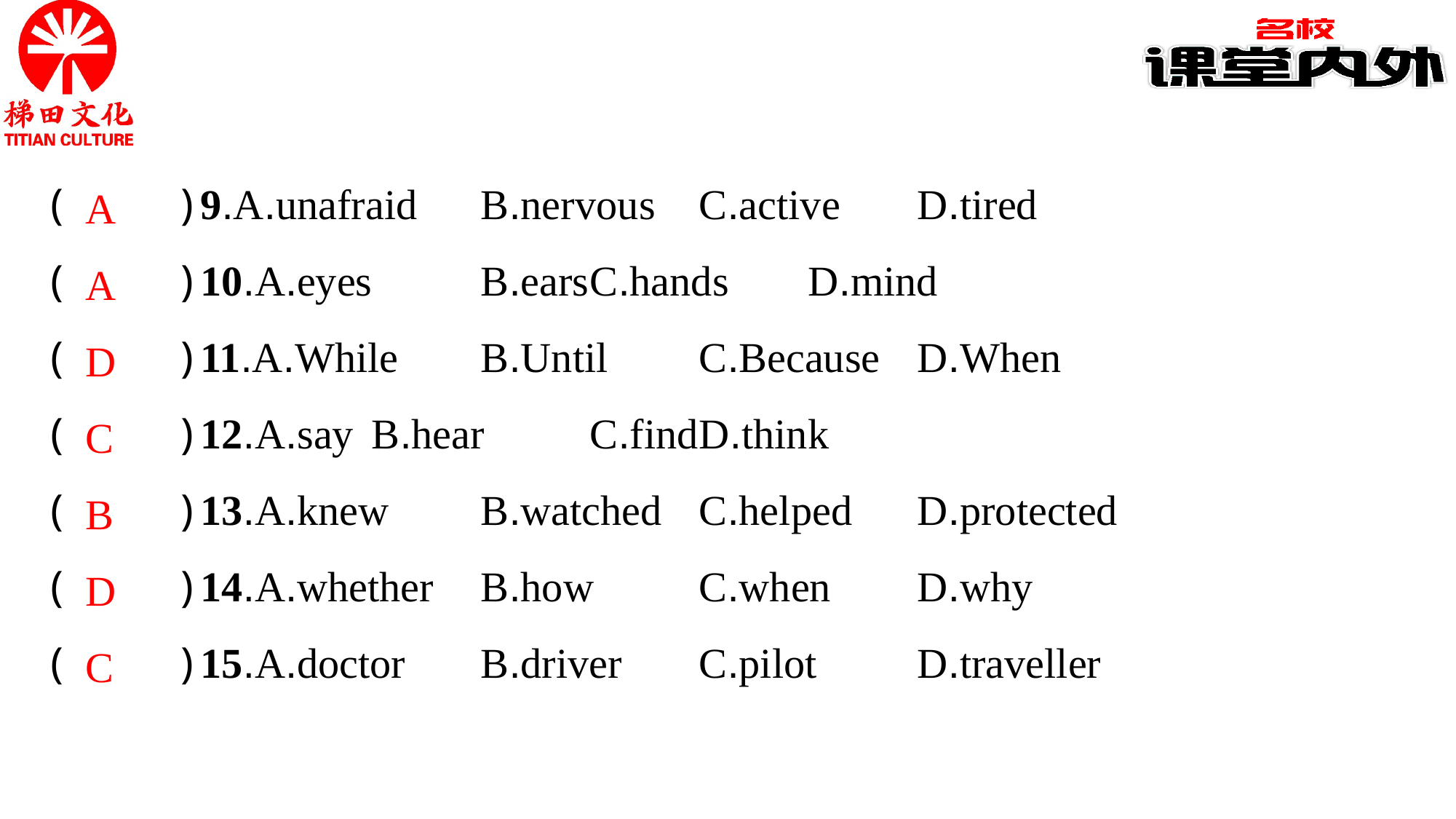

A
A
D
C
B
D
C
(　　)9.A.unafraid	B.nervous	C.active	D.tired
(　　)10.A.eyes	B.ears	C.hands	D.mind
(　　)11.A.While	B.Until	C.Because	D.When
(　　)12.A.say	B.hear	C.find	D.think
(　　)13.A.knew	B.watched	C.helped	D.protected
(　　)14.A.whether	B.how	C.when	D.why
(　　)15.A.doctor	B.driver	C.pilot	D.traveller